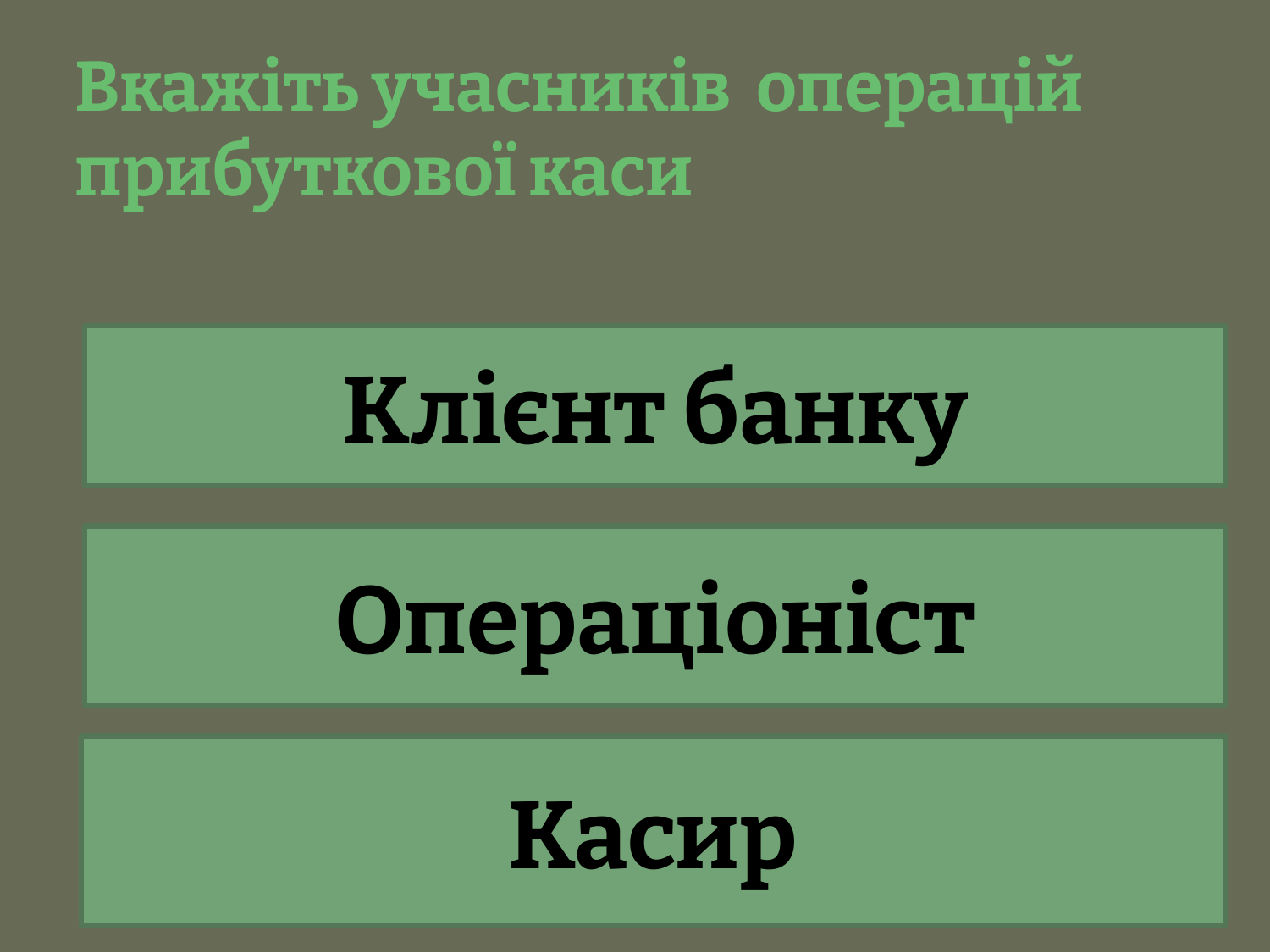

# Вкажіть учасників  операцій прибуткової каси

Клієнт банку
Операціоніст
Касир